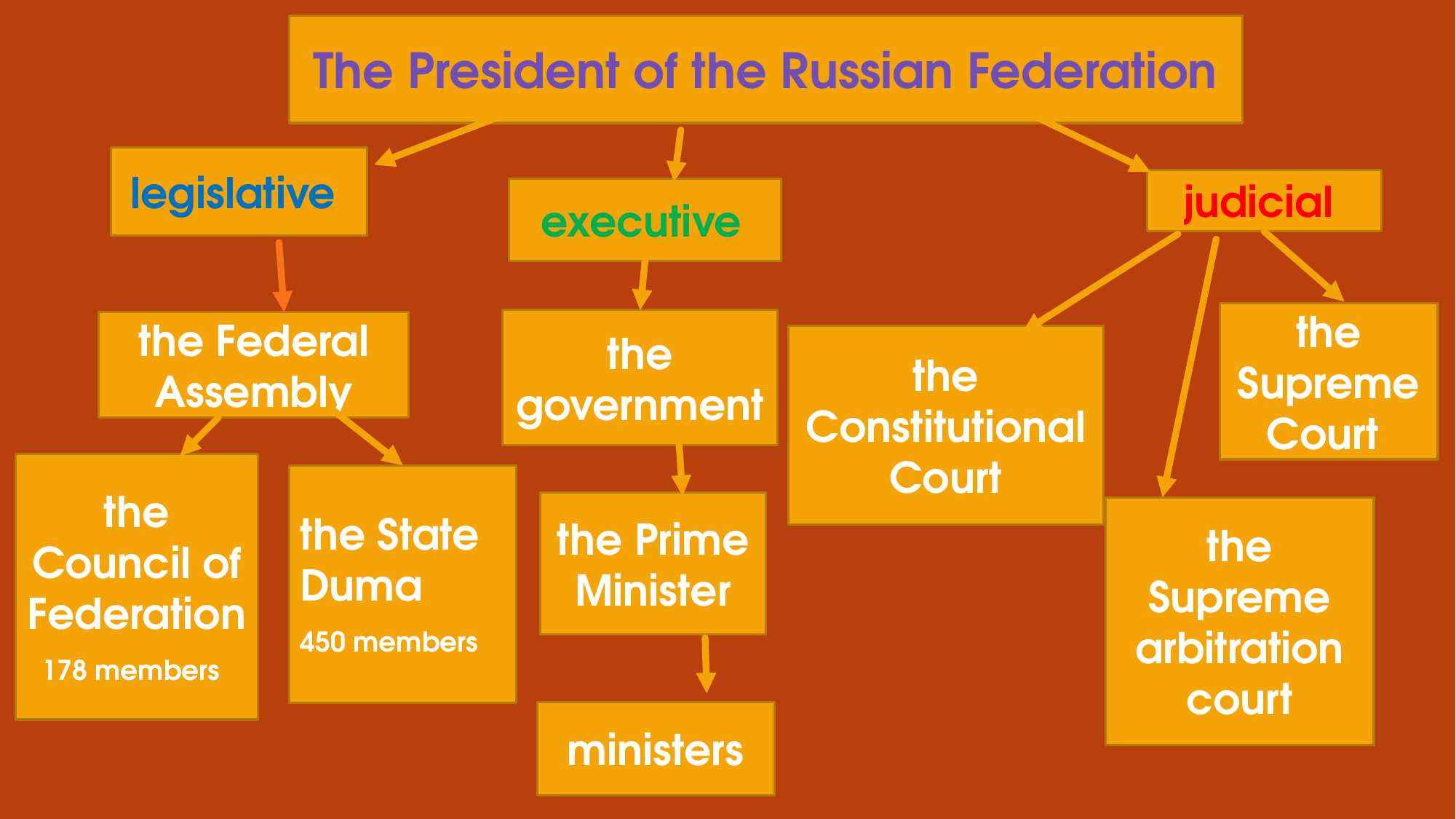

The President of the Russian Federation
legislative
judicial
executive
the Supreme Court
the government
the Federal Assembly
the Constitutional Court
the Council of Federation178 members
the State Duma
450 members
the Prime Minister
the
Supreme arbitration court
ministers